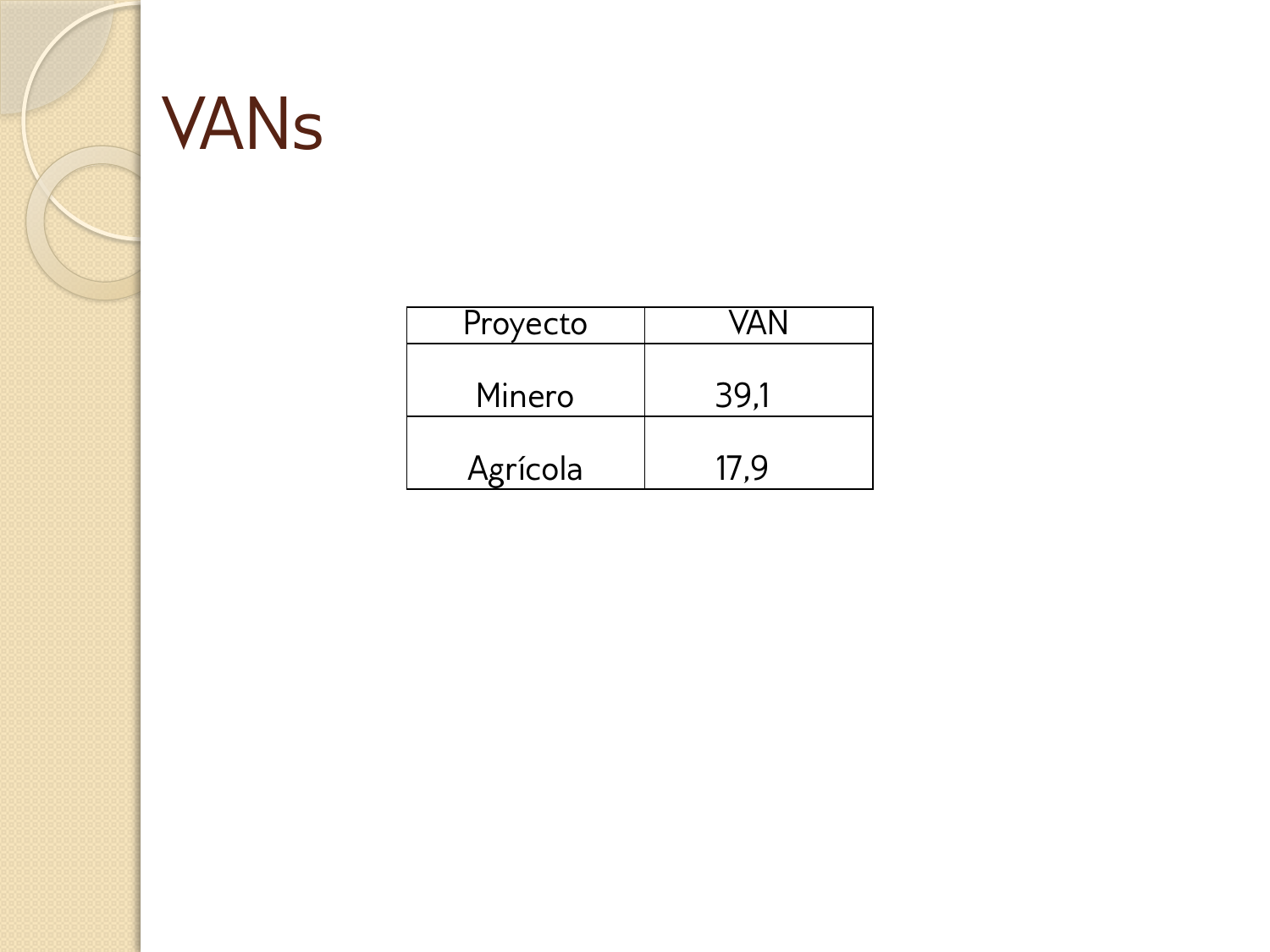

# VANs
| Proyecto | VAN |
| --- | --- |
| Minero | 39,1 |
| Agrícola | 17,9 |